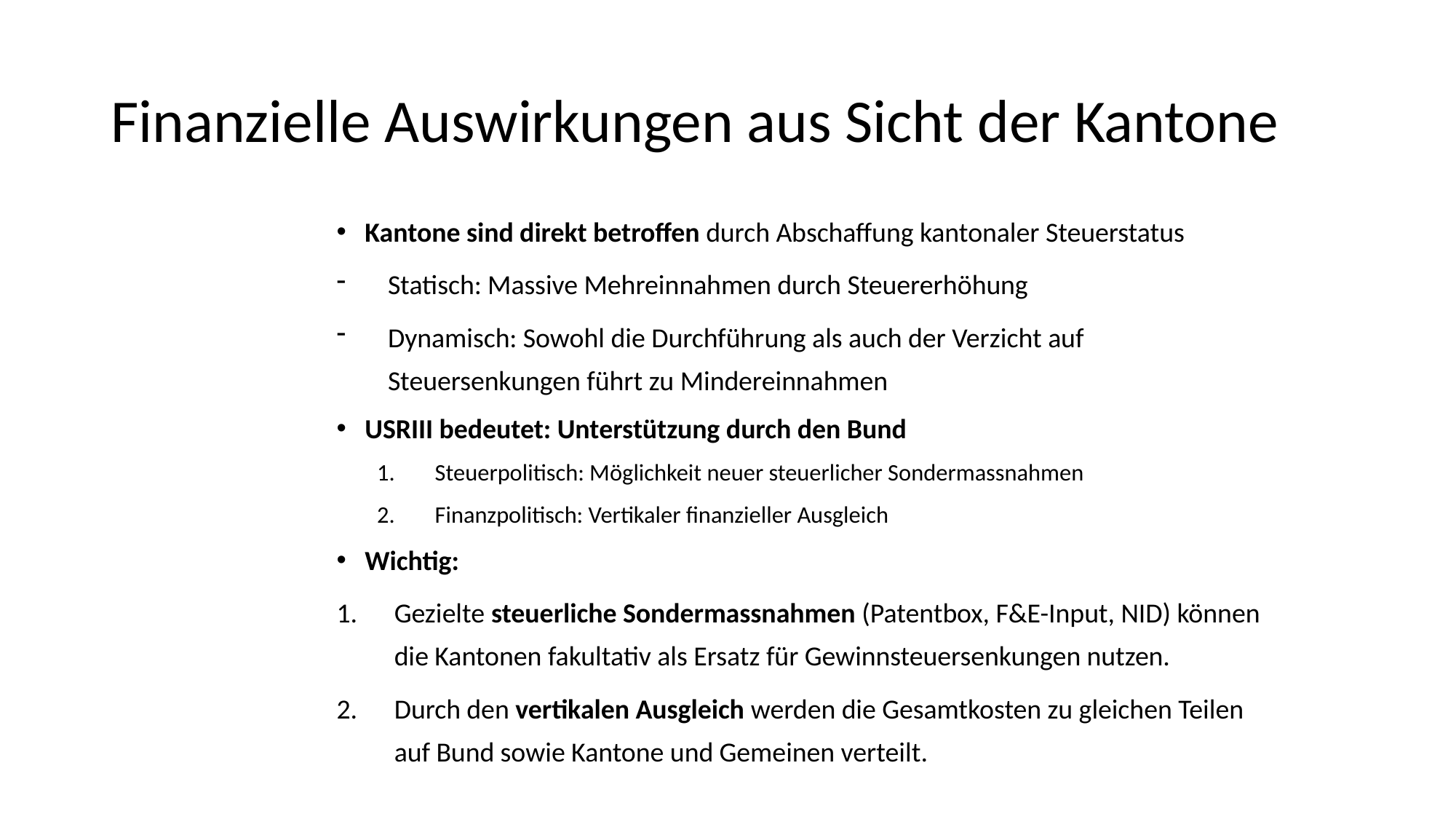

# Finanzielle Auswirkungen aus Sicht der Kantone
Kantone sind direkt betroffen durch Abschaffung kantonaler Steuerstatus
Statisch: Massive Mehreinnahmen durch Steuererhöhung
Dynamisch: Sowohl die Durchführung als auch der Verzicht auf Steuersenkungen führt zu Mindereinnahmen
USRIII bedeutet: Unterstützung durch den Bund
Steuerpolitisch: Möglichkeit neuer steuerlicher Sondermassnahmen
Finanzpolitisch: Vertikaler finanzieller Ausgleich
Wichtig:
Gezielte steuerliche Sondermassnahmen (Patentbox, F&E-Input, NID) können die Kantonen fakultativ als Ersatz für Gewinnsteuersenkungen nutzen.
Durch den vertikalen Ausgleich werden die Gesamtkosten zu gleichen Teilen auf Bund sowie Kantone und Gemeinen verteilt.